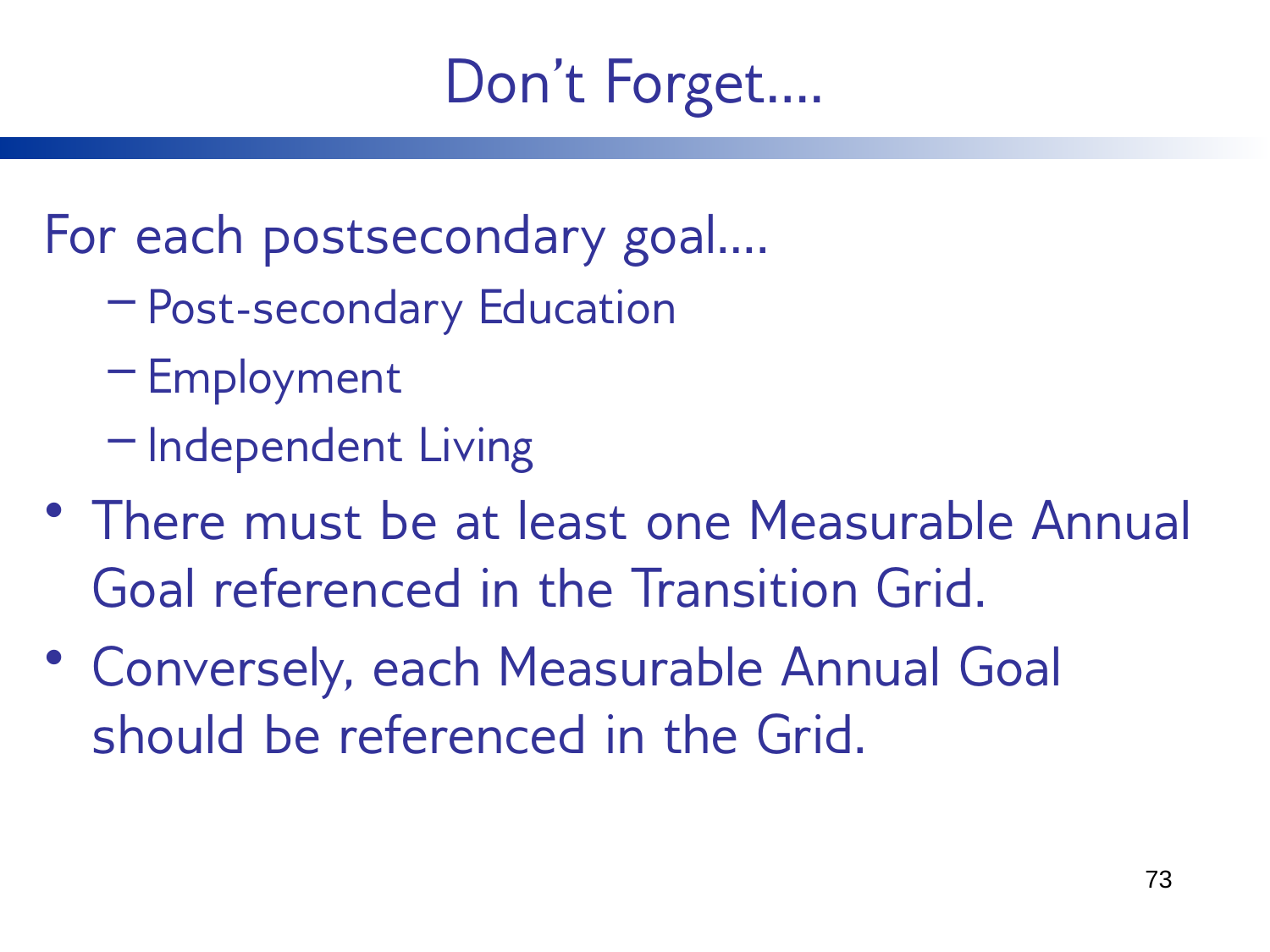

# Don’t Forget….
For each postsecondary goal….
Post-secondary Education
Employment
Independent Living
There must be at least one Measurable Annual Goal referenced in the Transition Grid.
Conversely, each Measurable Annual Goal should be referenced in the Grid.
73